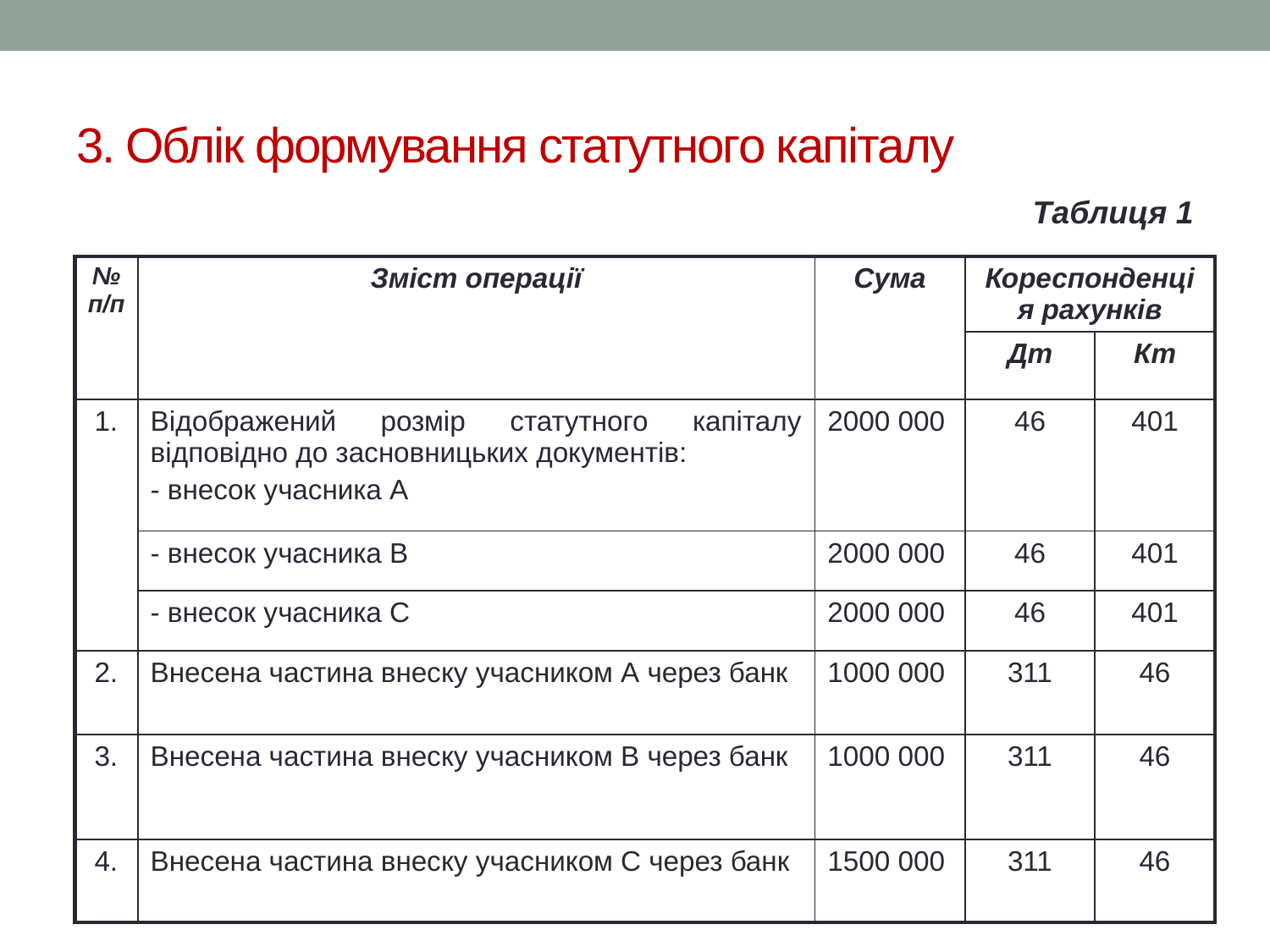

# 3. Облік формування статутного капіталу
Таблиця 1
| №п/п | Зміст операції | Сума | Кореспонденція рахунків |  |
| --- | --- | --- | --- | --- |
|  |  |  | Дт | Кт |
| 1. | Відображений розмір статутного капіталу відповідно до засновницьких документів: - внесок учасника А | 2000 000 | 46 | 401 |
|  | - внесок учасника В | 2000 000 | 46 | 401 |
|  | - внесок учасника С | 2000 000 | 46 | 401 |
| 2. | Внесена частина внеску учасником А через банк | 1000 000 | 311 | 46 |
| 3. | Внесена частина внеску учасником В через банк | 1000 000 | 311 | 46 |
| 4. | Внесена частина внеску учасником С через банк | 1500 000 | 311 | 46 |